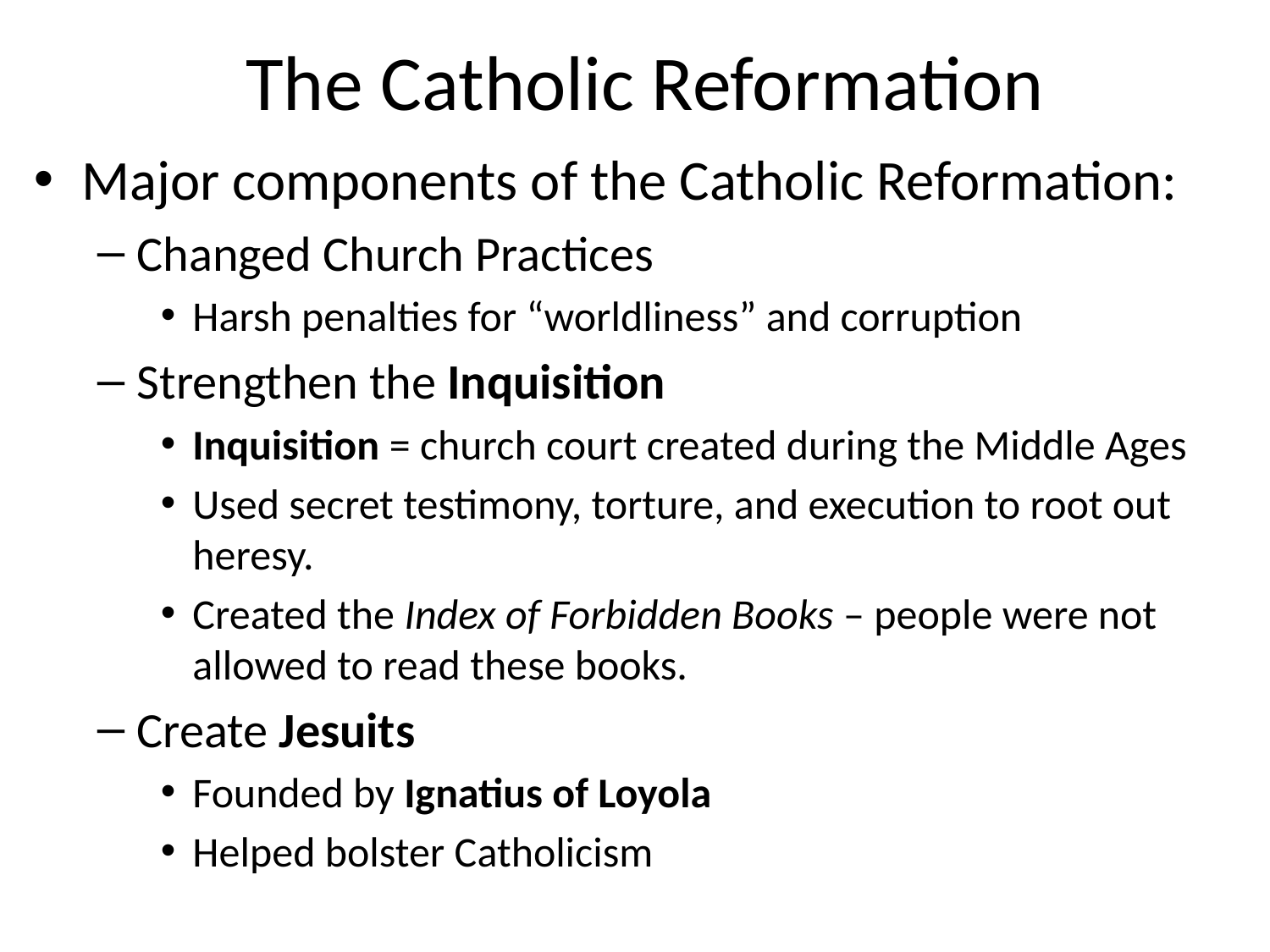

# The Catholic Reformation
Major components of the Catholic Reformation:
Changed Church Practices
Harsh penalties for “worldliness” and corruption
Strengthen the Inquisition
Inquisition = church court created during the Middle Ages
Used secret testimony, torture, and execution to root out heresy.
Created the Index of Forbidden Books – people were not allowed to read these books.
Create Jesuits
Founded by Ignatius of Loyola
Helped bolster Catholicism